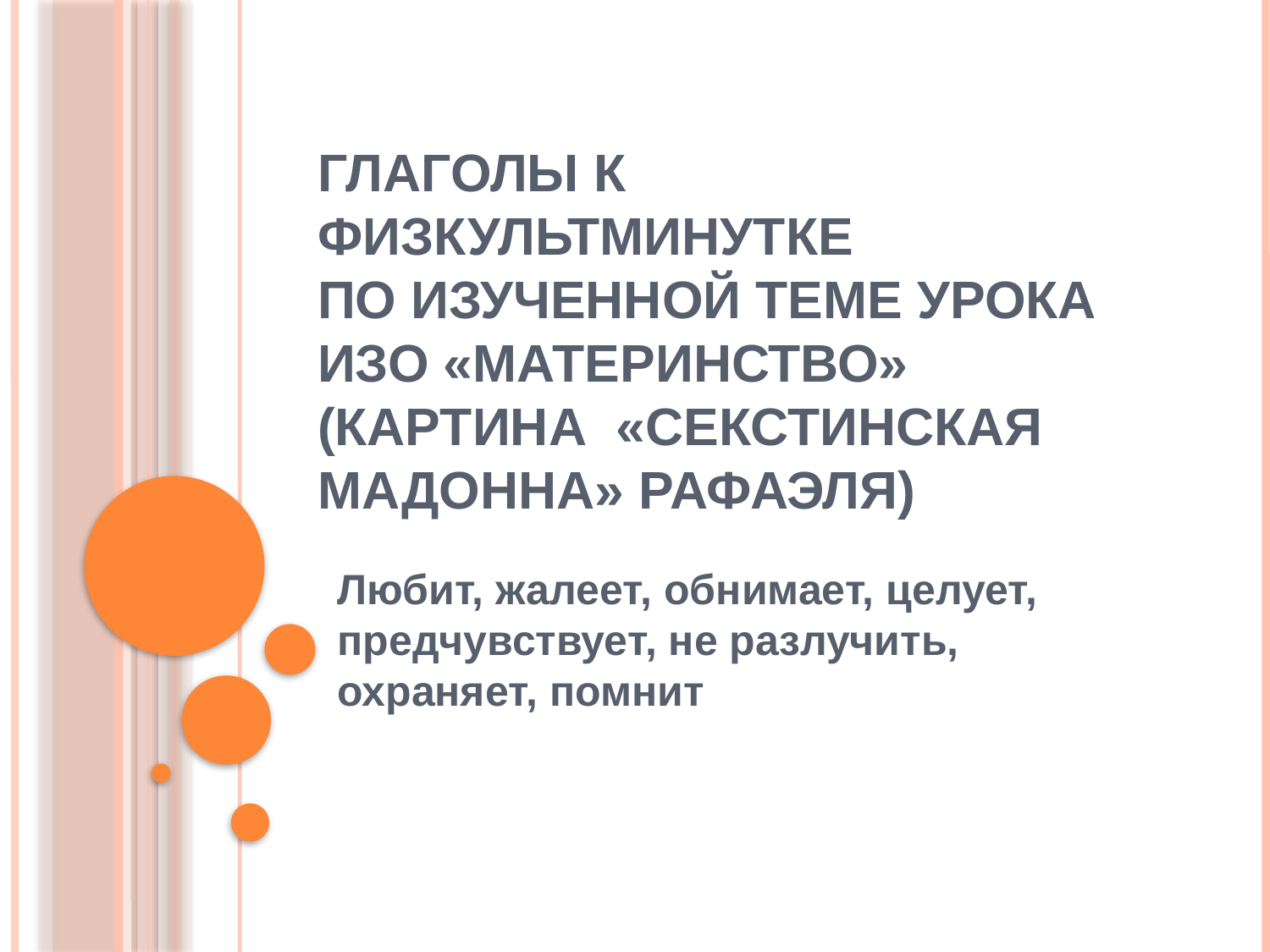

# Глаголы к физкультминутке по изученной теме урока ИЗО «Материнство» (картина  «Секстинская мадонна» Рафаэля)
Любит, жалеет, обнимает, целует, предчувствует, не разлучить, охраняет, помнит